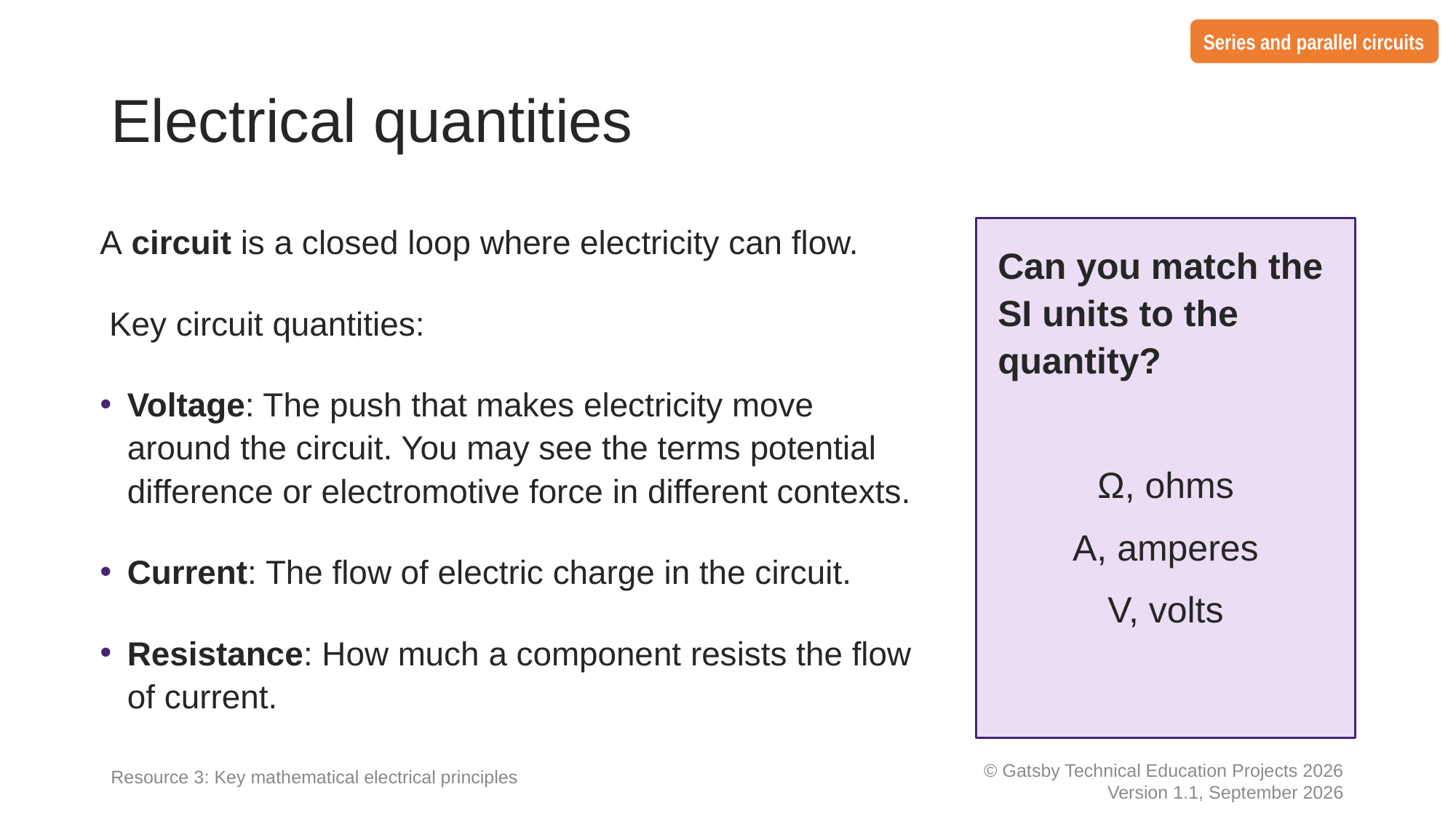

Series and parallel circuits
# Electrical quantities
A circuit is a closed loop where electricity can flow.
 Key circuit quantities:
Voltage: The push that makes electricity move around the circuit. You may see the terms potential difference or electromotive force in different contexts.
Current: The flow of electric charge in the circuit.
Resistance: How much a component resists the flow of current.
Can you match the SI units to the quantity?

Ω, ohms
A, amperes
V, volts
Resource 3: Key mathematical electrical principles